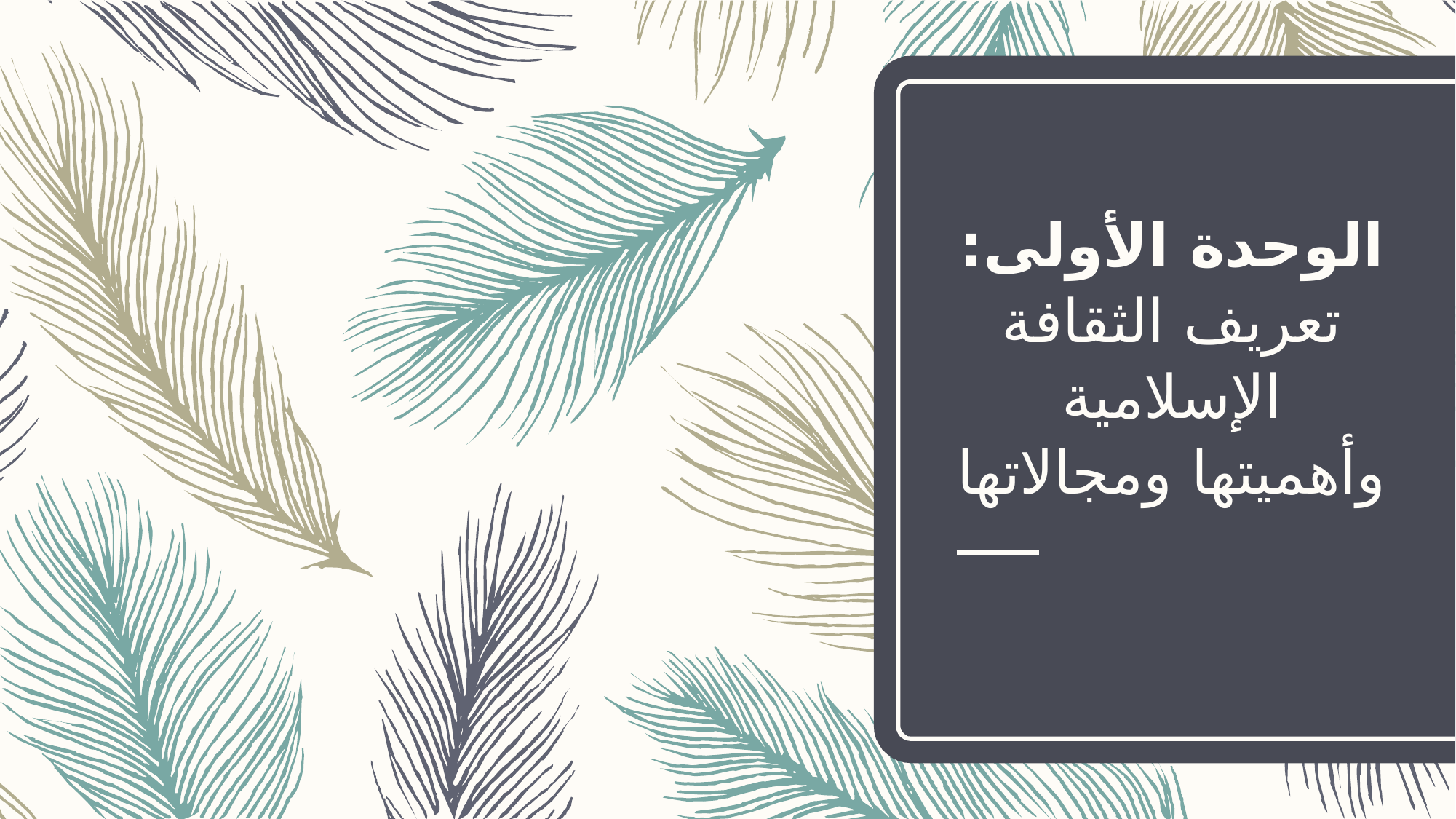

# الوحدة الأولى: تعريف الثقافة الإسلامية وأهميتها ومجالاتها